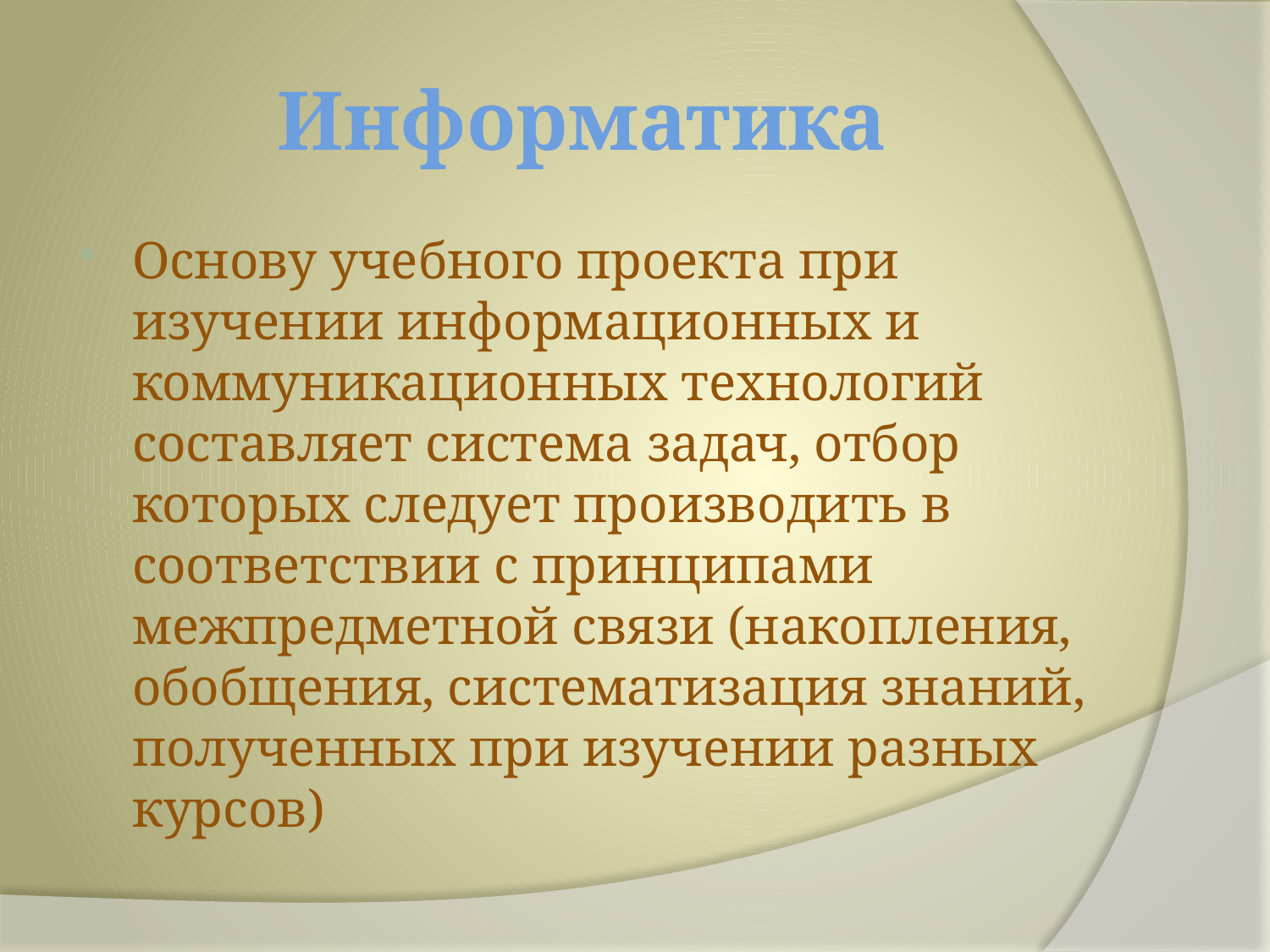

# Информатика
Основу учебного проекта при изучении информационных и коммуникационных технологий  составляет система задач, отбор которых следует производить в соответствии с принципами межпредметной связи (накопления, обобщения, систематизация знаний, полученных при изучении разных курсов)